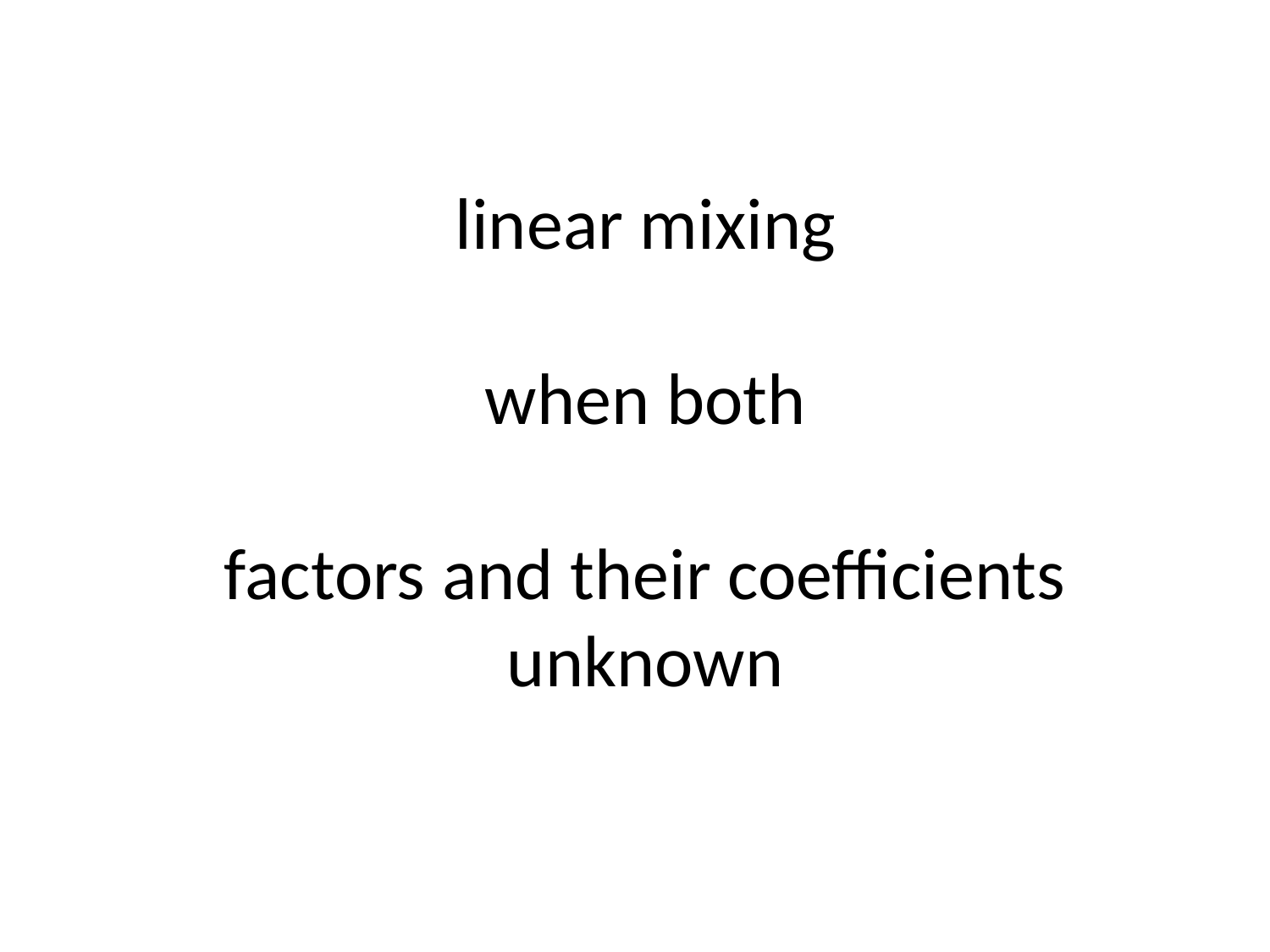

# linear mixing when both factors and their coefficients unknown